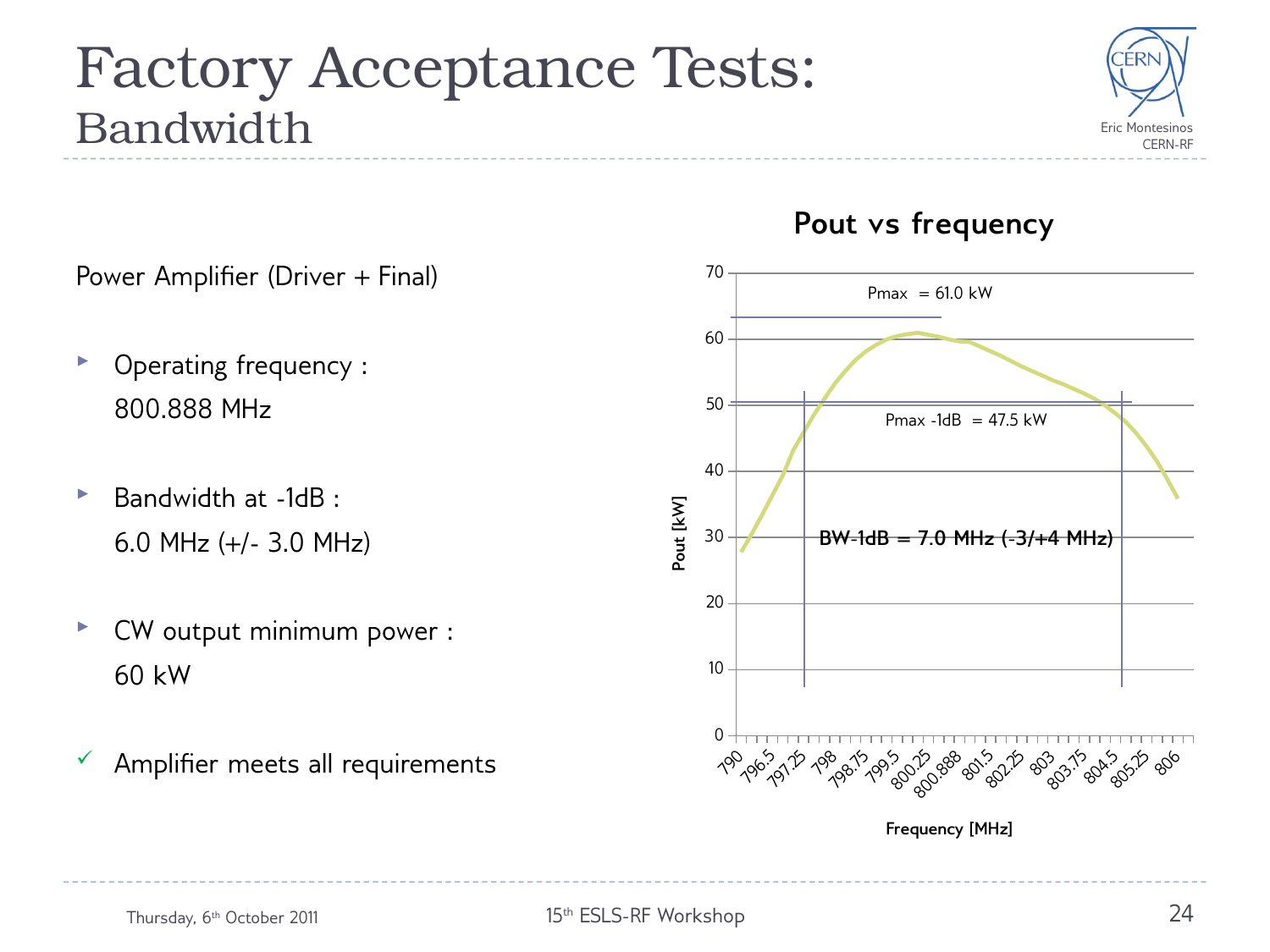

# Factory Acceptance Tests: Bandwidth

Power Amplifier (Driver + Final)

Operating frequency :
	800.888 MHz

Bandwidth at -1dB :
	6.0 MHz (+/- 3.0 MHz)

CW output minimum power :
	60 kW

Amplifier meets all requirements

### Chart: Pout vs frequency

| Category | Pout |
|---|---|
| 790 | 27.8 |
| 790.5 | 30.5 |
| 796.25 | 33.4 |
| 796.5 | 36.4 |
| 796.75 | 39.4 |
| 797 | 43.2 |
| 797.25 | 45.9 |
| 797.5 | 48.6 |
| 797.75 | 51.0 |
| 798 | 53.3 |
| 798.25 | 55.2 |
| 798.5 | 56.9 |
| 798.75 | 58.2 |
| 799 | 59.2 |
| 799.25 | 60.0 |
| 799.5 | 60.5 |
| 799.75 | 60.8 |
| 800 | 61.0 |
| 800.25 | 60.7 |
| 800.5 | 60.4 |
| 800.75 | 60.0 |
| 800.88800000000003 | 59.7 |
| 801 | 59.6 |
| 801.25 | 58.9 |
| 801.5 | 58.2 |
| 801.75 | 57.5 |
| 802 | 56.7 |
| 802.25 | 55.9 |
| 802.5 | 55.2 |
| 802.75 | 54.5 |
| 803 | 53.8 |
| 803.25 | 53.2 |
| 803.5 | 52.5 |
| 803.75 | 51.8 |
| 804 | 51.0 |
| 804.25 | 50.0 |
| 804.5 | 48.8 |
| 804.75 | 47.5 |
| 805 | 45.8 |
| 805.25 | 43.8 |
| 805.5 | 41.5 |
| 805.75 | 38.800000000000004 |
| 806 | 35.9 |
Pmax  = 61.0 kW
Pmax -1dB  = 47.5 kW
BW-1dB = 7.0 MHz (-3/+4 MHz)
Thursday, 6th October 2011
15th ESLS-RF Workshop
24